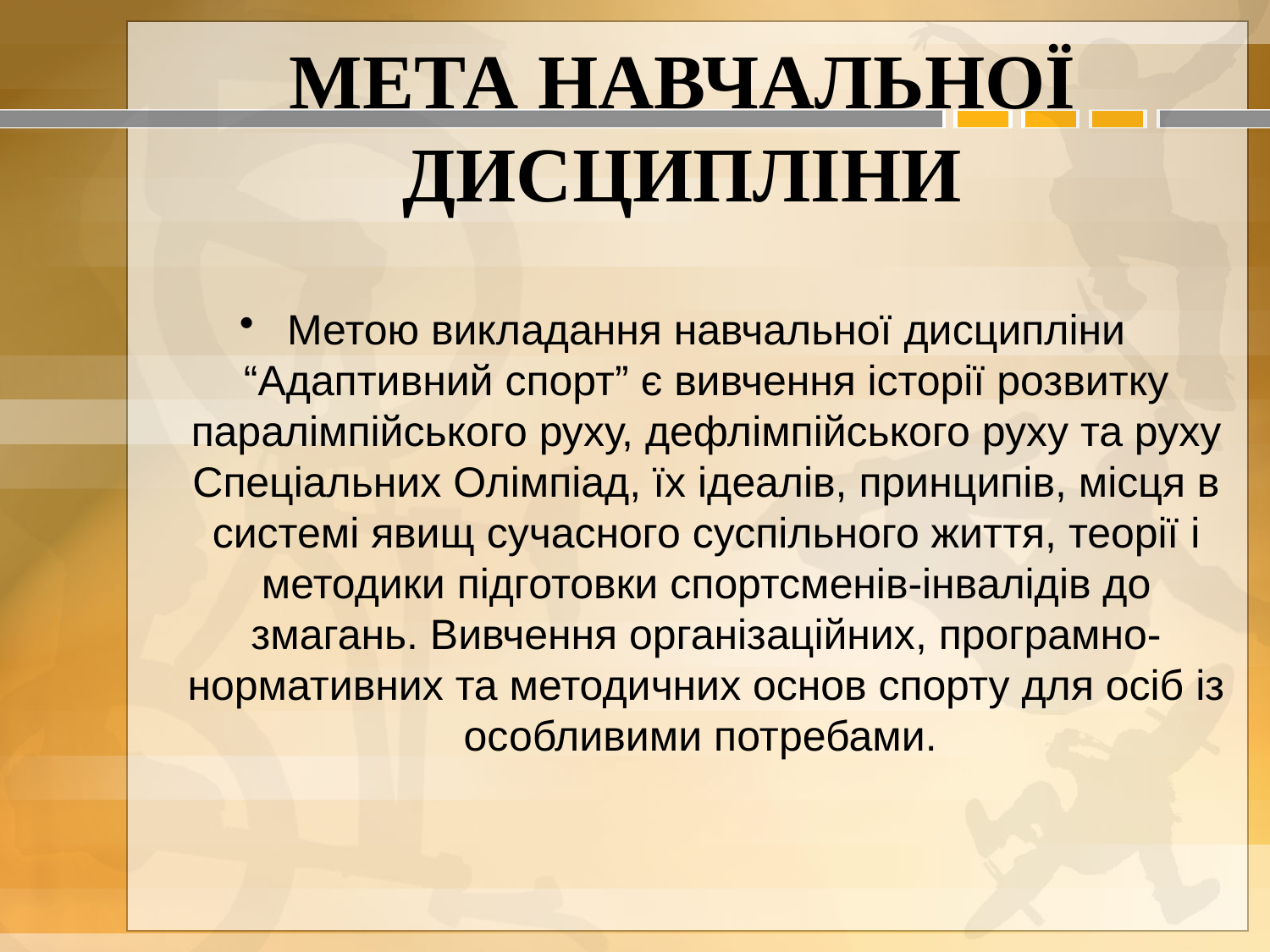

# МЕТА НАВЧАЛЬНОЇ ДИСЦИПЛІНИ
Метою викладання навчальної дисципліни “Адаптивний спорт” є вивчення історії розвитку паралімпійського руху, дефлімпійського руху та руху Спеціальних Олімпіад, їх ідеалів, принципів, місця в системі явищ сучасного суспільного життя, теорії і методики підготовки спортсменів-інвалідів до змагань. Вивчення організаційних, програмно-нормативних та методичних основ спорту для осіб із особливими потребами.